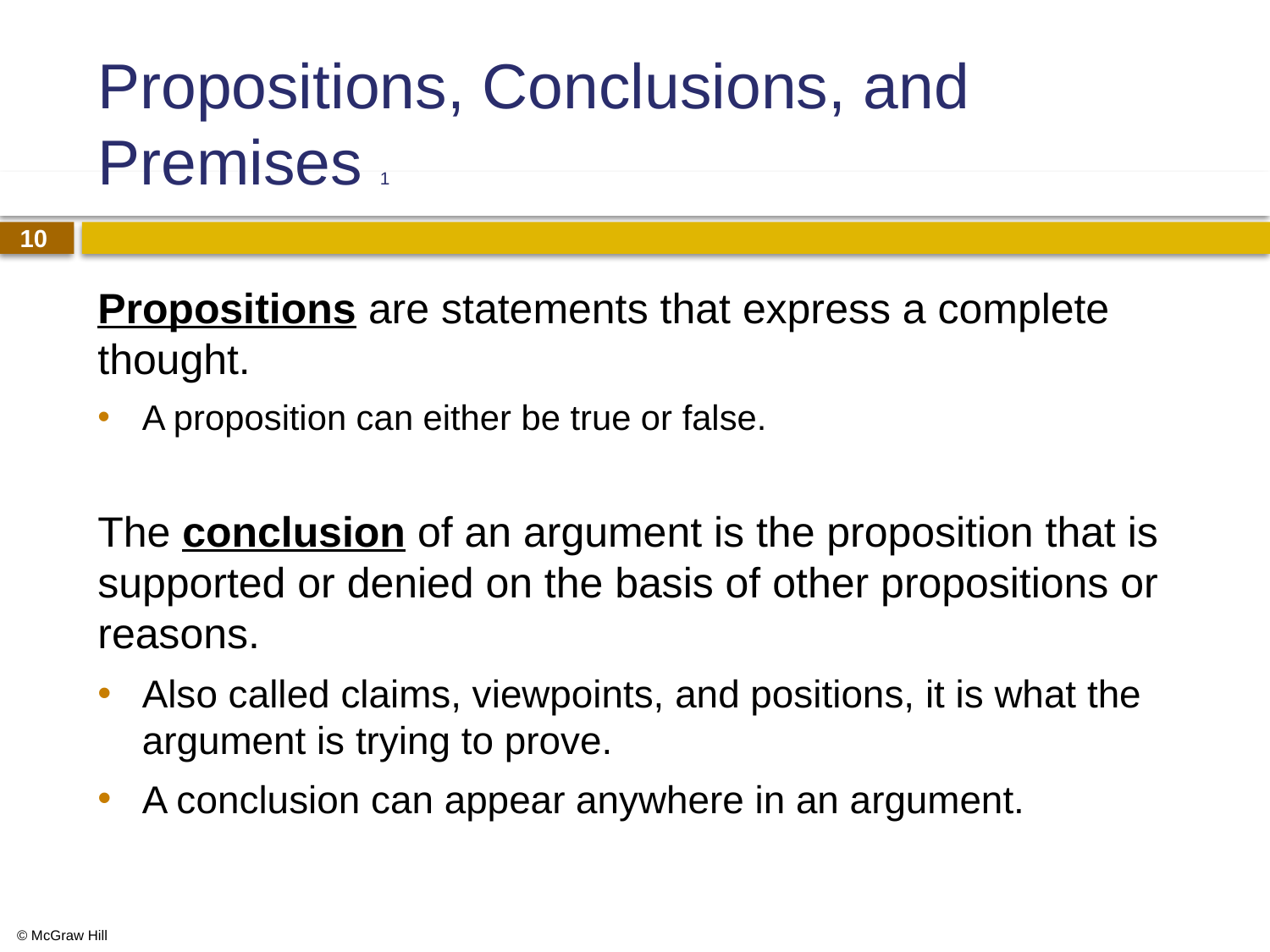

# Propositions, Conclusions, and Premises 1
Propositions are statements that express a complete thought.
A proposition can either be true or false.

The conclusion of an argument is the proposition that is supported or denied on the basis of other propositions or reasons.
Also called claims, viewpoints, and positions, it is what the argument is trying to prove.
A conclusion can appear anywhere in an argument.